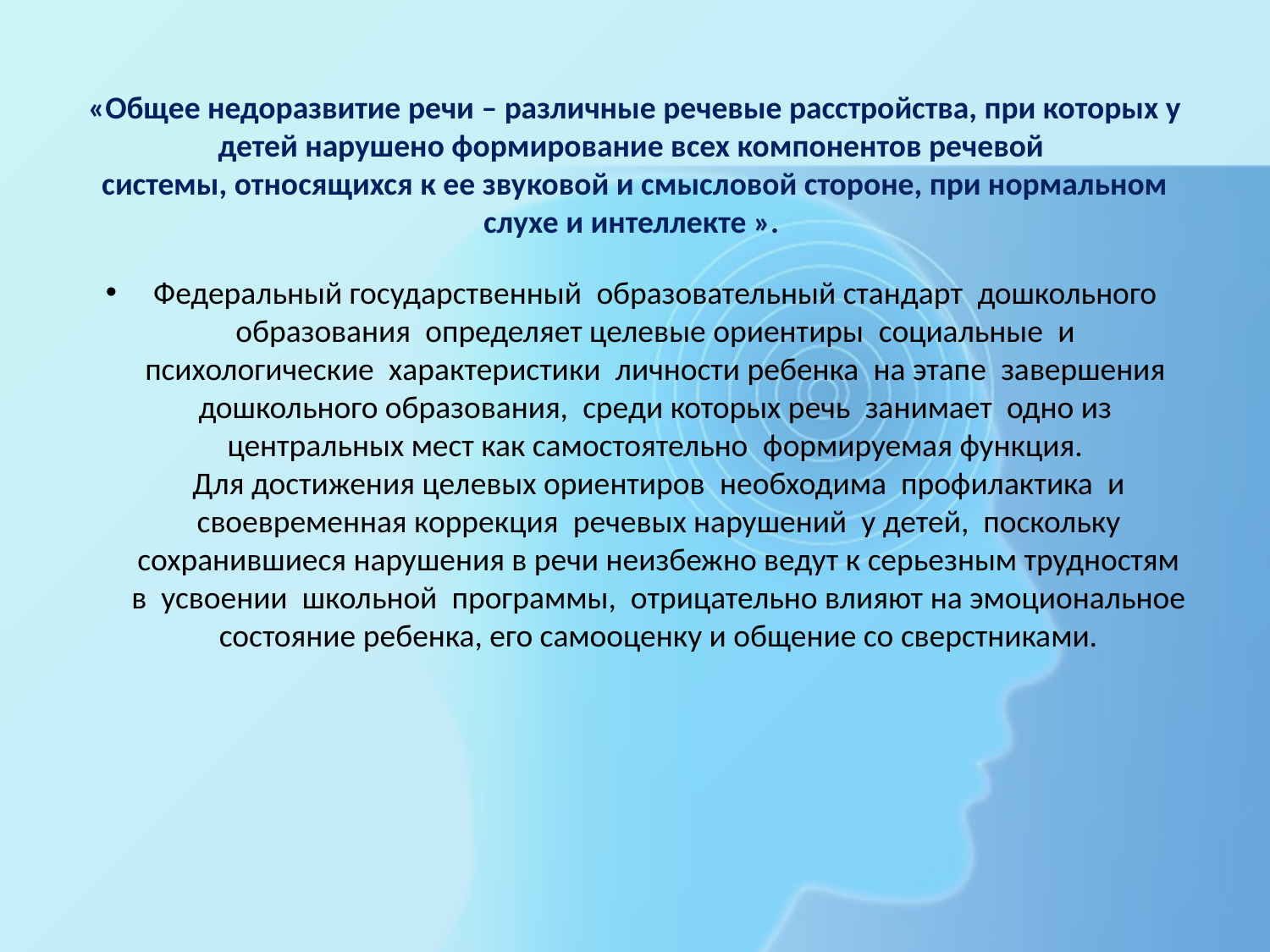

# «Общее недоразвитие речи – различные речевые расстройства, при которых у детей нарушено формирование всех компонентов речевой системы, относящихся к ее звуковой и смысловой стороне, при нормальном слухе и интеллекте ».
Федеральный государственный  образовательный стандарт  дошкольного  образования  определяет целевые ориентиры  социальные  и  психологические  характеристики  личности ребенка  на этапе  завершения  дошкольного образования,  среди которых речь  занимает  одно из  центральных мест как самостоятельно  формируемая функция. 
Для достижения целевых ориентиров  необходима  профилактика  и своевременная коррекция  речевых нарушений  у детей,  поскольку сохранившиеся нарушения в речи неизбежно ведут к серьезным трудностям в  усвоении  школьной  программы,  отрицательно влияют на эмоциональное состояние ребенка, его самооценку и общение со сверстниками.